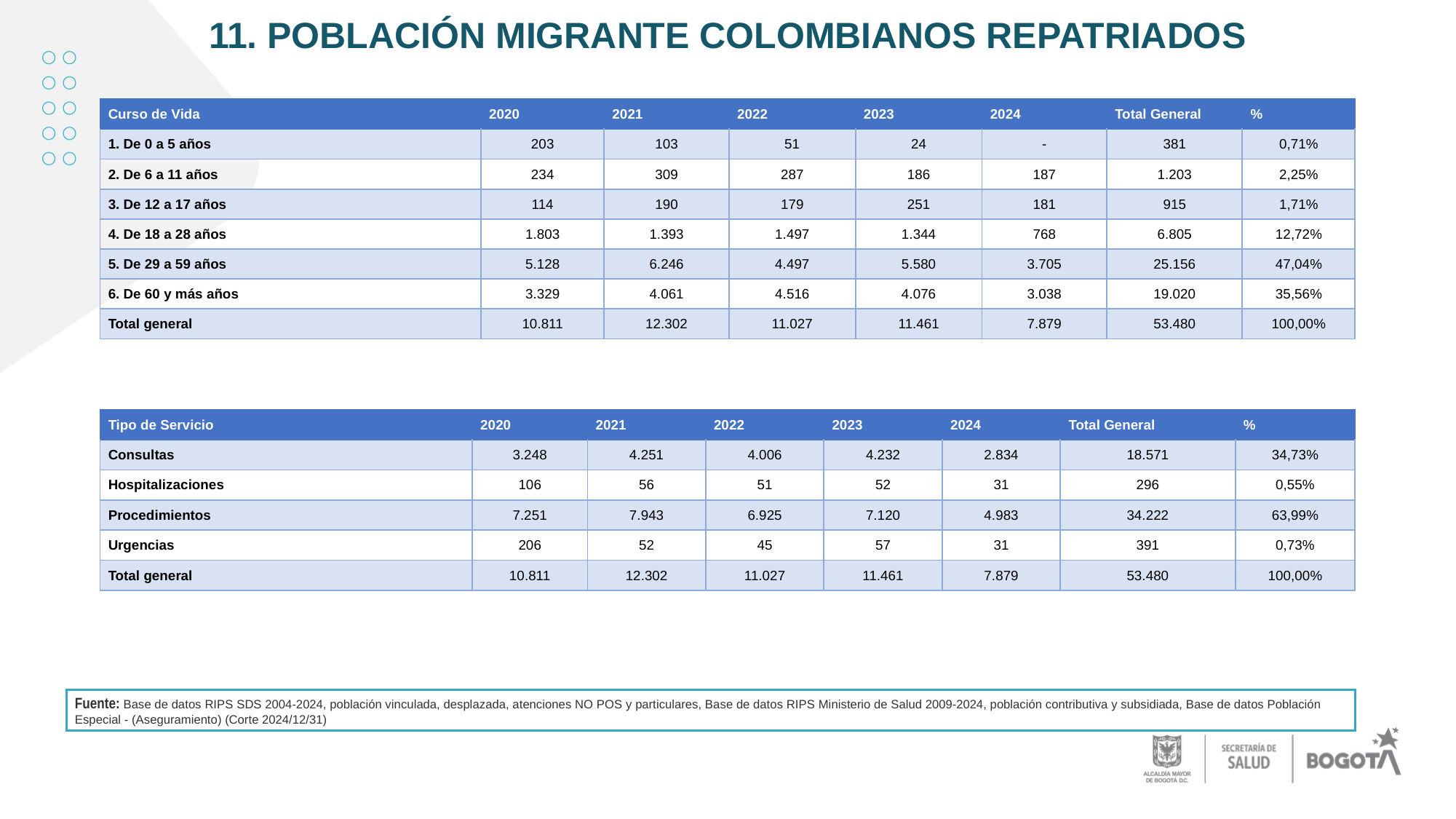

# 11. POBLACIÓN MIGRANTE COLOMBIANOS REPATRIADOS
| Curso de Vida | 2020 | 2021 | 2022 | 2023 | 2024 | Total General | % |
| --- | --- | --- | --- | --- | --- | --- | --- |
| 1. De 0 a 5 años | 203 | 103 | 51 | 24 | - | 381 | 0,71% |
| 2. De 6 a 11 años | 234 | 309 | 287 | 186 | 187 | 1.203 | 2,25% |
| 3. De 12 a 17 años | 114 | 190 | 179 | 251 | 181 | 915 | 1,71% |
| 4. De 18 a 28 años | 1.803 | 1.393 | 1.497 | 1.344 | 768 | 6.805 | 12,72% |
| 5. De 29 a 59 años | 5.128 | 6.246 | 4.497 | 5.580 | 3.705 | 25.156 | 47,04% |
| 6. De 60 y más años | 3.329 | 4.061 | 4.516 | 4.076 | 3.038 | 19.020 | 35,56% |
| Total general | 10.811 | 12.302 | 11.027 | 11.461 | 7.879 | 53.480 | 100,00% |
| Tipo de Servicio | 2020 | 2021 | 2022 | 2023 | 2024 | Total General | % |
| --- | --- | --- | --- | --- | --- | --- | --- |
| Consultas | 3.248 | 4.251 | 4.006 | 4.232 | 2.834 | 18.571 | 34,73% |
| Hospitalizaciones | 106 | 56 | 51 | 52 | 31 | 296 | 0,55% |
| Procedimientos | 7.251 | 7.943 | 6.925 | 7.120 | 4.983 | 34.222 | 63,99% |
| Urgencias | 206 | 52 | 45 | 57 | 31 | 391 | 0,73% |
| Total general | 10.811 | 12.302 | 11.027 | 11.461 | 7.879 | 53.480 | 100,00% |
Fuente: Base de datos RIPS SDS 2004-2024, población vinculada, desplazada, atenciones NO POS y particulares, Base de datos RIPS Ministerio de Salud 2009-2024, población contributiva y subsidiada, Base de datos Población Especial - (Aseguramiento) (Corte 2024/12/31)